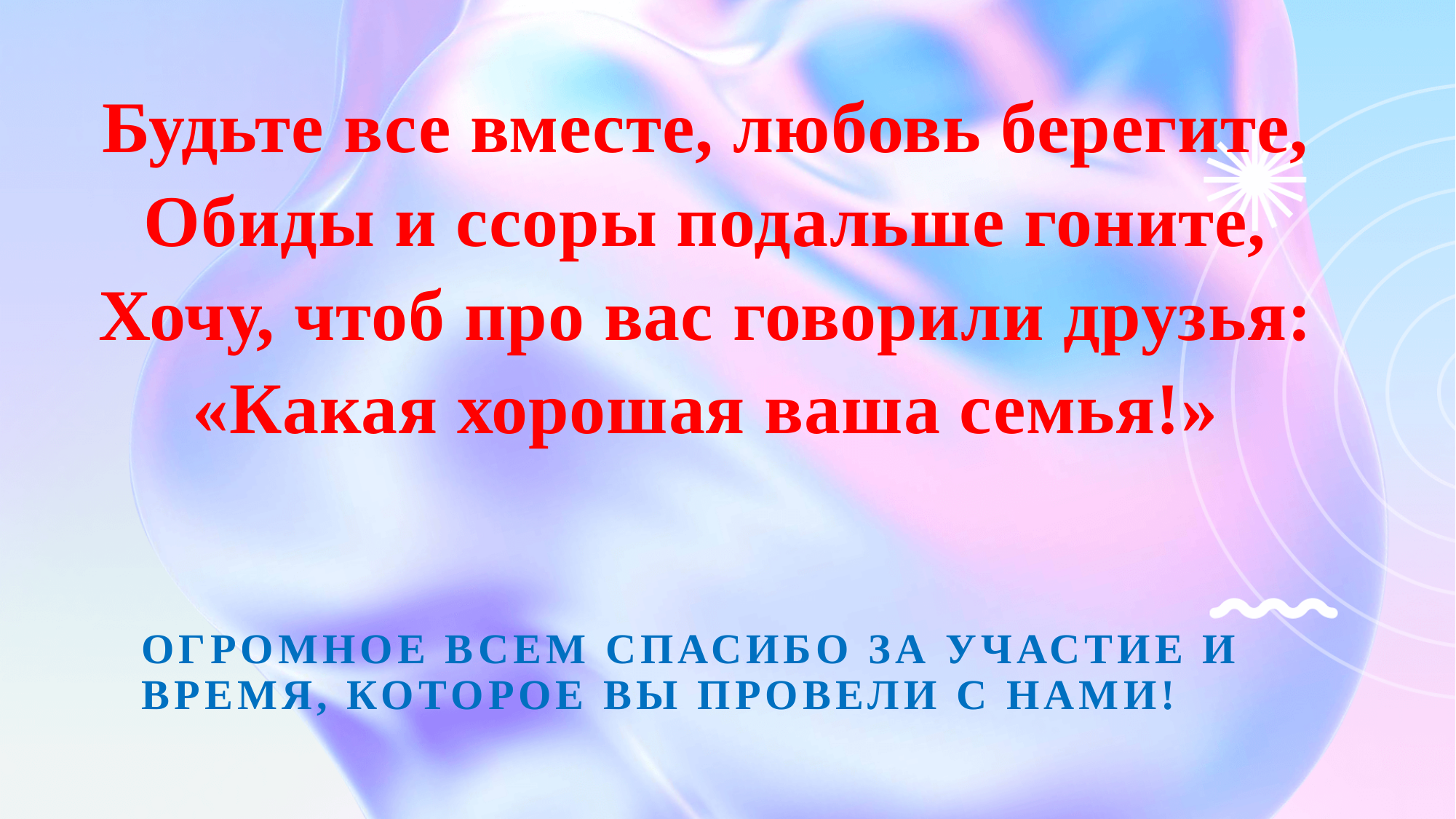

Будьте все вместе, любовь берегите,
Обиды и ссоры подальше гоните,
Хочу, чтоб про вас говорили друзья:
«Какая хорошая ваша семья!»
# Огромное всем спасибо за участие и время, которое вы провели с нами!